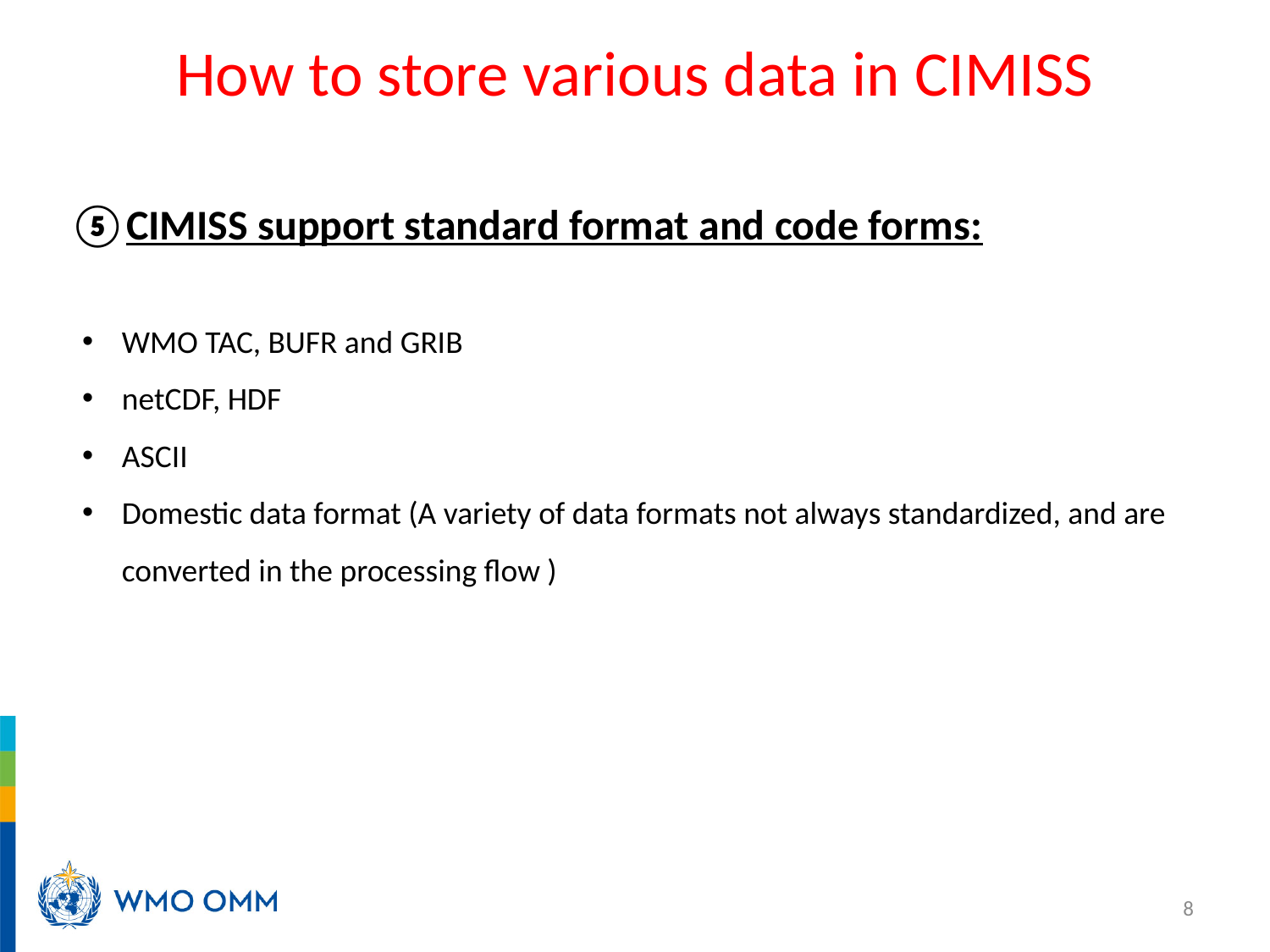

How to store various data in CIMISS
CIMISS support standard format and code forms:
WMO TAC, BUFR and GRIB
netCDF, HDF
ASCII
Domestic data format (A variety of data formats not always standardized, and are converted in the processing flow )
8